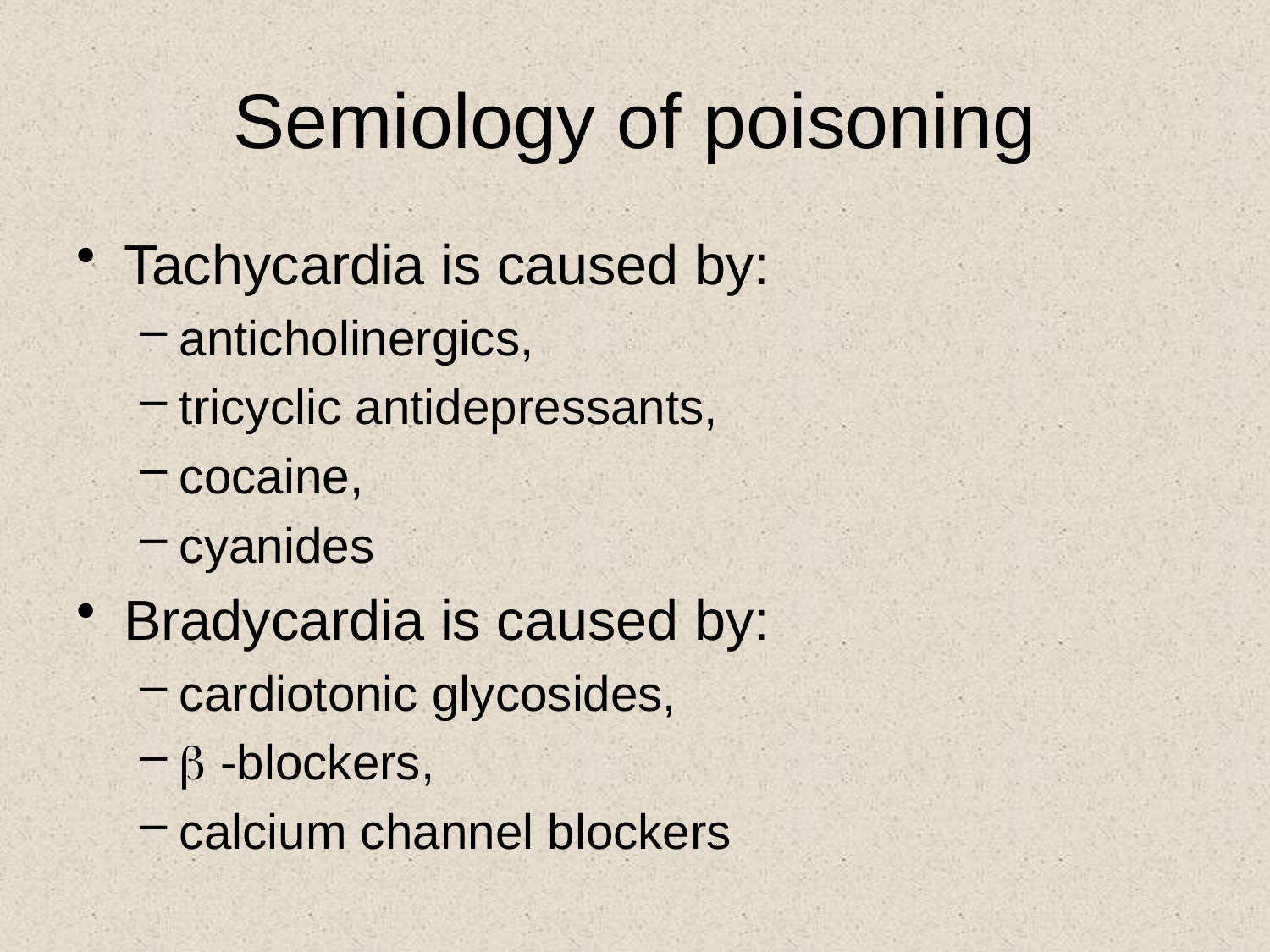

# Semiology of poisoning
Tachycardia is caused by:
anticholinergics,
tricyclic antidepressants,
cocaine,
cyanides
Bradycardia is caused by:
cardiotonic glycosides,
β -blockers,
calcium channel blockers